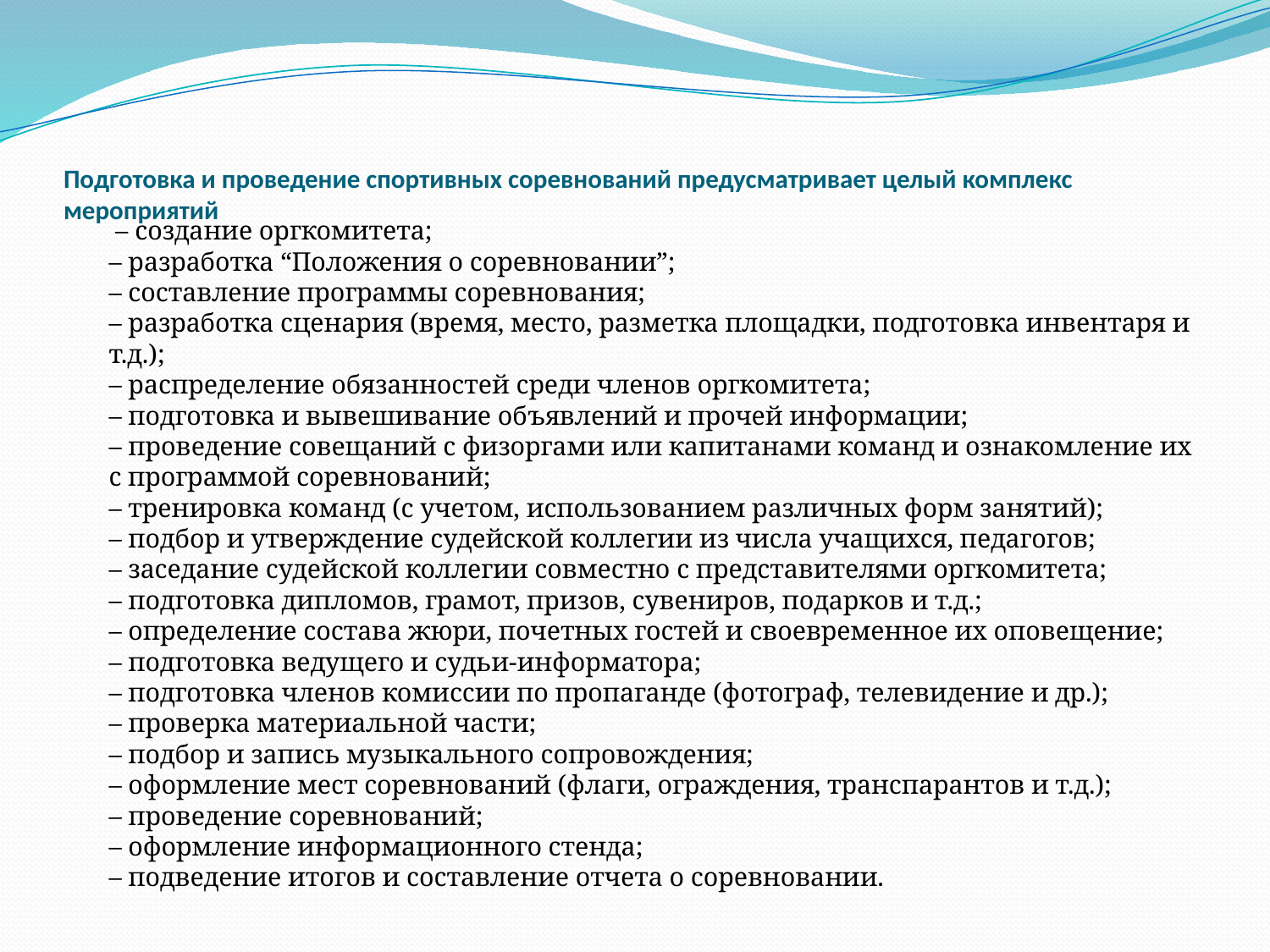

# Подготовка и проведение спортивных соревнований предусматривает целый комплекс мероприятий
      – создание оргкомитета;
– разработка “Положения о соревновании”;
– составление программы соревнования;
– разработка сценария (время, место, разметка площадки, подготовка инвентаря и т.д.);
– распределение обязанностей среди членов оргкомитета;
– подготовка и вывешивание объявлений и прочей информации;
– проведение совещаний с физоргами или капитанами команд и ознакомление их с программой соревнований;
– тренировка команд (с учетом, использованием различных форм занятий);
– подбор и утверждение судейской коллегии из числа учащихся, педагогов;
– заседание судейской коллегии совместно с представителями оргкомитета;
– подготовка дипломов, грамот, призов, сувениров, подарков и т.д.;
– определение состава жюри, почетных гостей и своевременное их оповещение;
– подготовка ведущего и судьи-информатора;
– подготовка членов комиссии по пропаганде (фотограф, телевидение и др.);
– проверка материальной части;
– подбор и запись музыкального сопровождения;
– оформление мест соревнований (флаги, ограждения, транспарантов и т.д.);
– проведение соревнований;
– оформление информационного стенда;
– подведение итогов и составление отчета о соревновании.